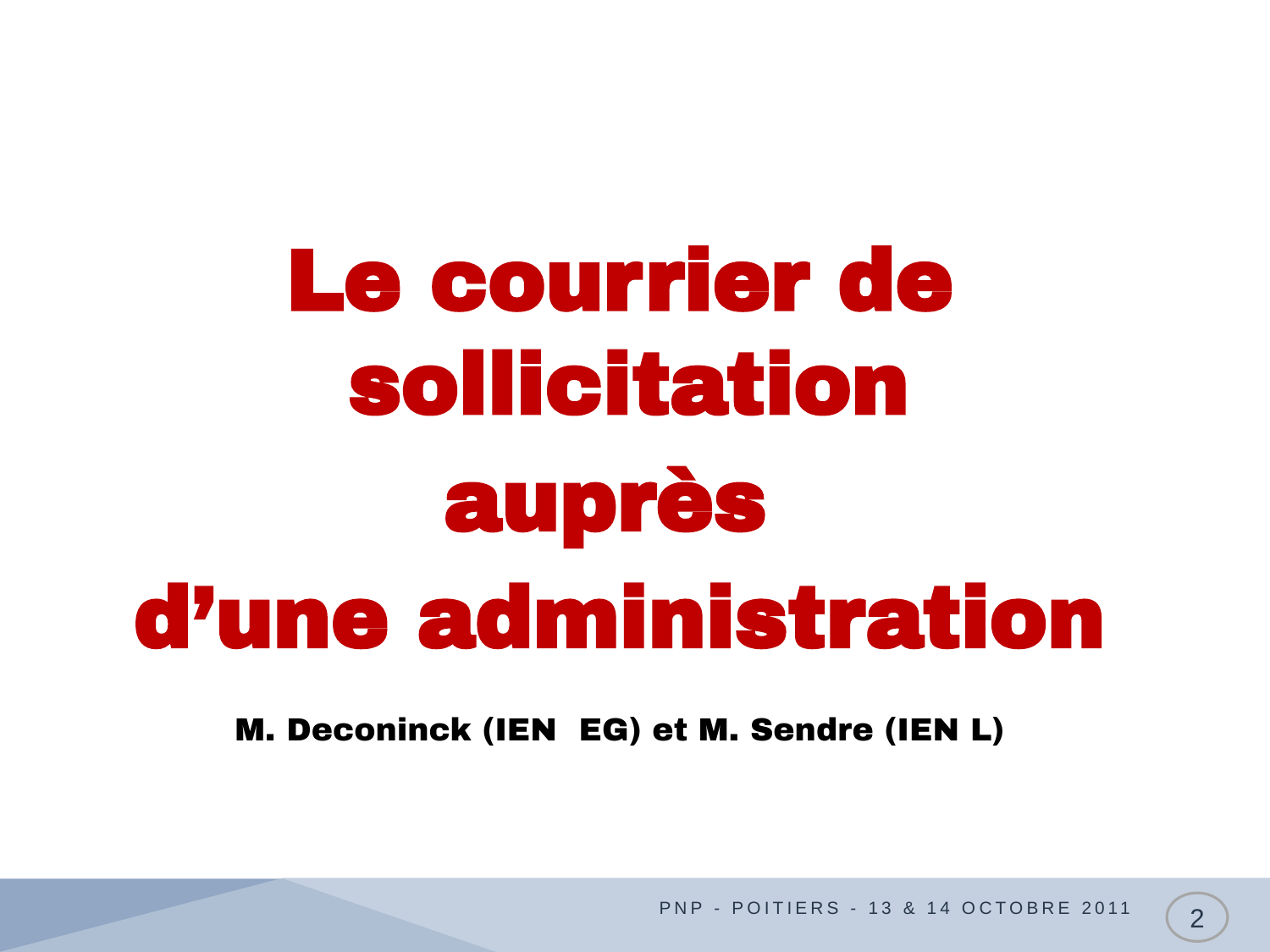

Le courrier de sollicitation
auprès
d’une administration

M. Deconinck (IEN  EG) et M. Sendre (IEN L)

PNP - Poitiers - 13 & 14 octobre 2011
2